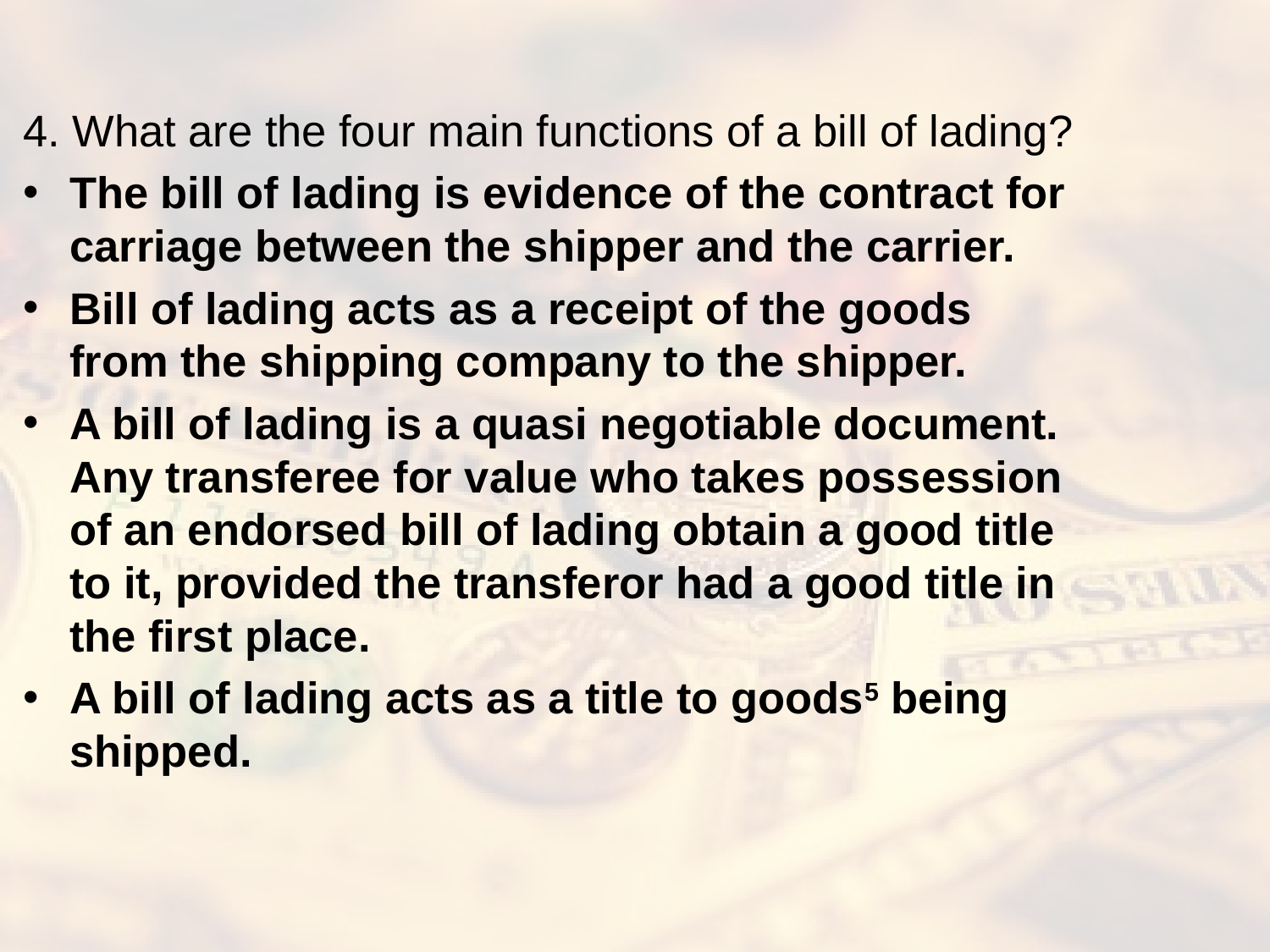

#
4. What are the four main functions of a bill of lading?
The bill of lading is evidence of the contract for carriage between the shipper and the carrier.
Bill of lading acts as a receipt of the goods from the shipping company to the shipper.
A bill of lading is a quasi negotiable document. Any transferee for value who takes possession of an endorsed bill of lading obtain a good title to it, provided the transferor had a good title in the first place.
A bill of lading acts as a title to goods5 being shipped.